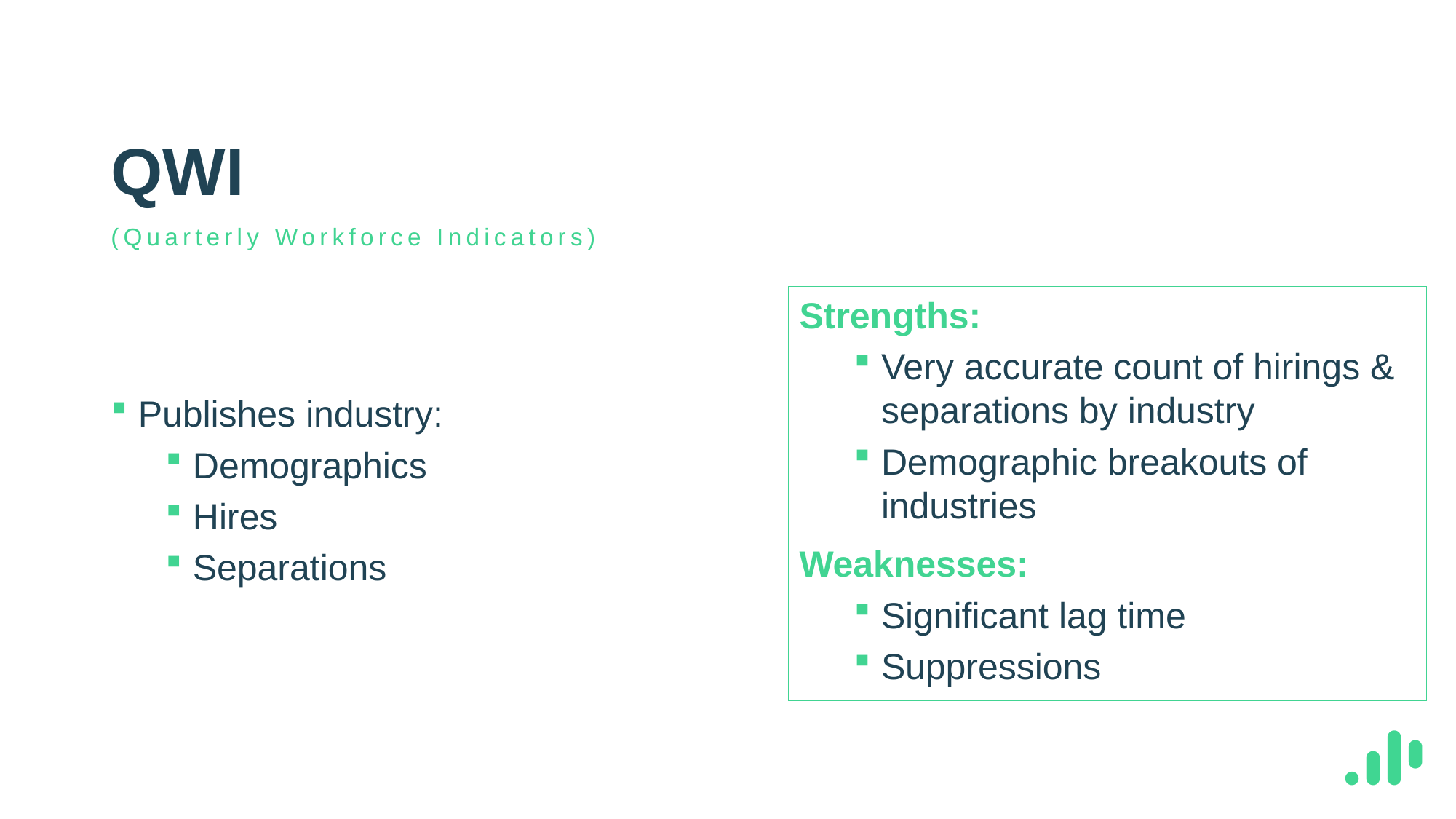

# QWI
(Quarterly Workforce Indicators)
Strengths:
Very accurate count of hirings & separations by industry
Demographic breakouts of industries
Weaknesses:
Significant lag time
Suppressions
Publishes industry:
Demographics
Hires
Separations